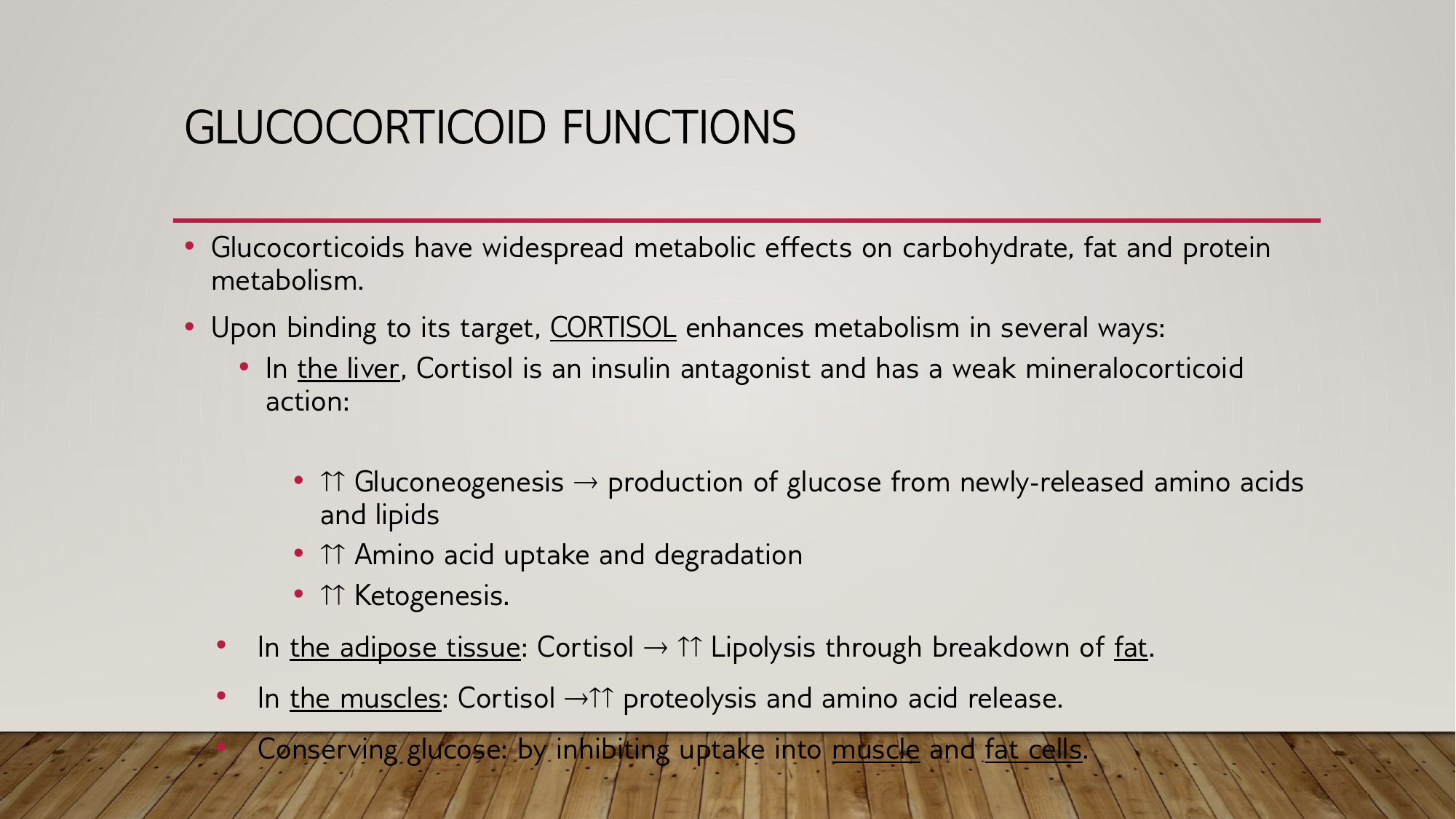

# Glucocorticoid functions
Glucocorticoids have widespread metabolic effects on carbohydrate, fat and protein metabolism.
Upon binding to its target, CORTISOL enhances metabolism in several ways:
In the liver, Cortisol is an insulin antagonist and has a weak mineralocorticoid action:

↑↑ Gluconeogenesis → production of glucose from newly-released amino acids and lipids
↑↑ Amino acid uptake and degradation
↑↑ Ketogenesis.
 In the adipose tissue: Cortisol → ↑↑ Lipolysis through breakdown of fat.
 In the muscles: Cortisol →↑↑ proteolysis and amino acid release.
 Conserving glucose: by inhibiting uptake into muscle and fat cells.